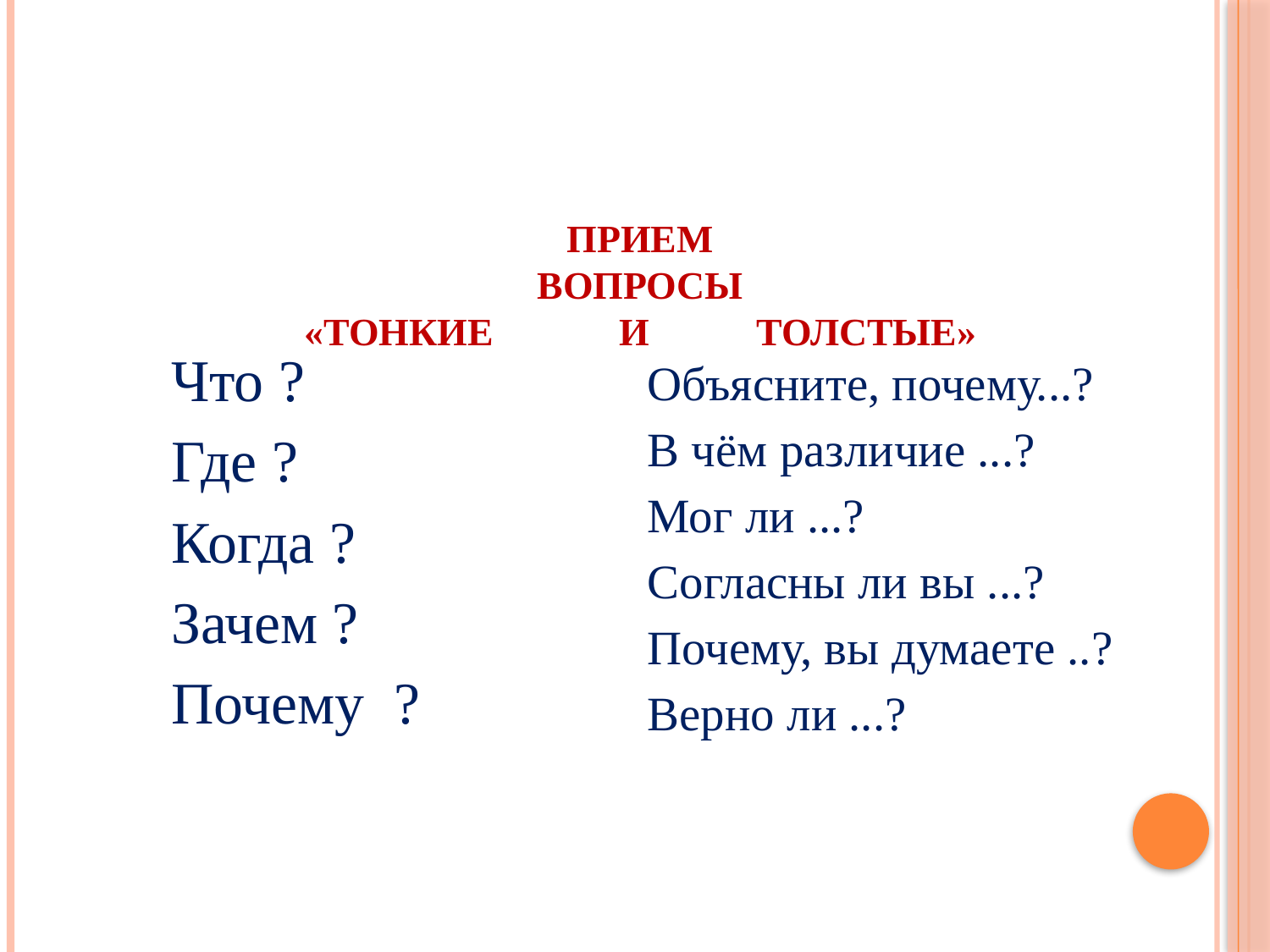

# Прием ВОПРОСЫ «ТОНКИЕ             И           ТОЛСТЫЕ»
Что ?
Где ?
Когда ?
Зачем ?
Почему  ?

Объясните, почему...?
В чём различие ...?
Мог ли ...?
Согласны ли вы ...?
Почему, вы думаете ..?
Верно ли ...?